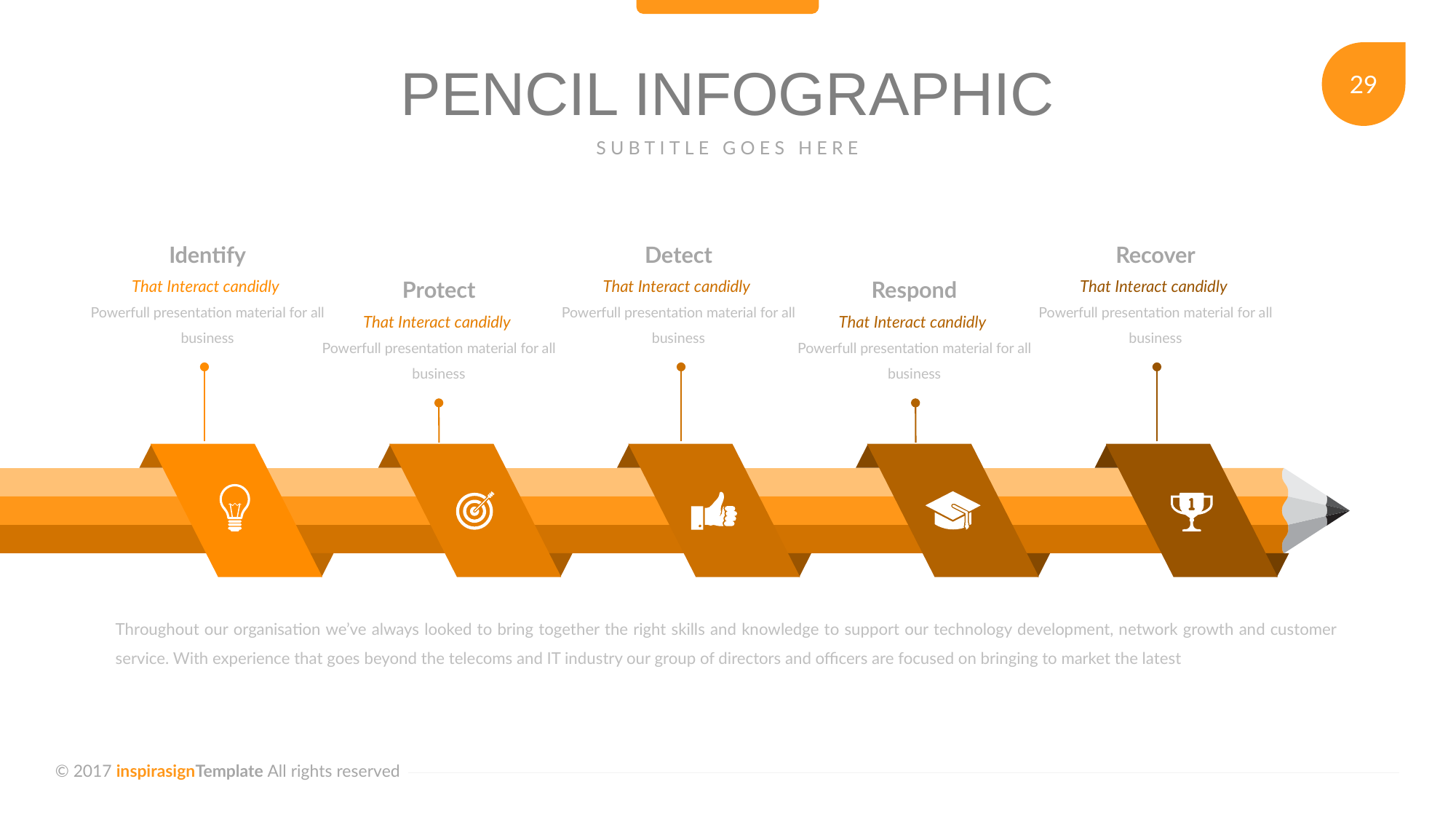

PENCIL INFOGRAPHIC
SUBTITLE GOES HERE
Identify
That Interact candidly
Powerfull presentation material for all business
Detect
That Interact candidly
Powerfull presentation material for all business
Recover
That Interact candidly
Powerfull presentation material for all business
Protect
That Interact candidly
Powerfull presentation material for all business
Respond
That Interact candidly
Powerfull presentation material for all business

Throughout our organisation we’ve always looked to bring together the right skills and knowledge to support our technology development, network growth and customer service. With experience that goes beyond the telecoms and IT industry our group of directors and officers are focused on bringing to market the latest